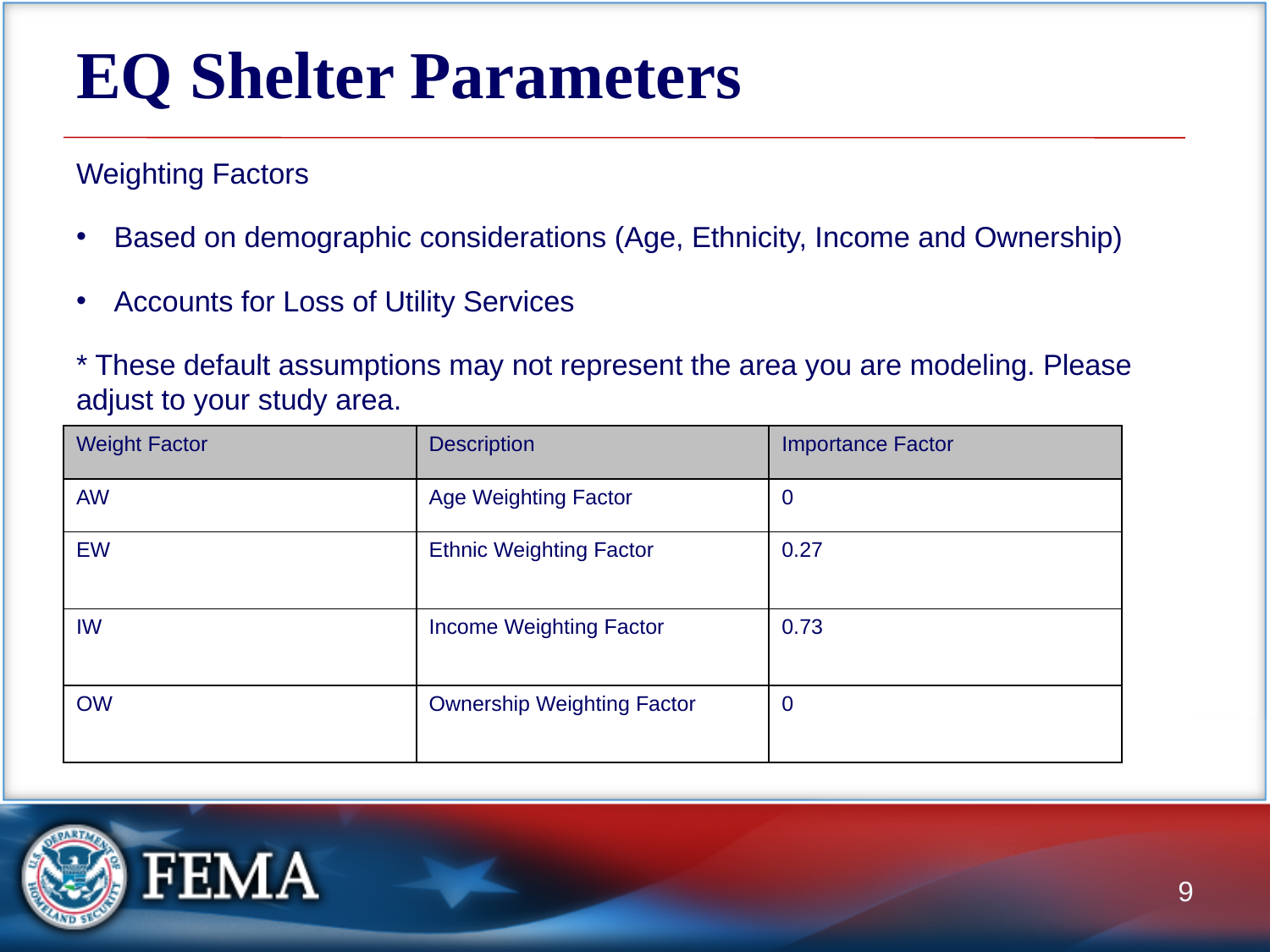

# EQ Shelter Parameters
Weighting Factors
Based on demographic considerations (Age, Ethnicity, Income and Ownership)
Accounts for Loss of Utility Services
* These default assumptions may not represent the area you are modeling. Please adjust to your study area.
| Weight Factor | Description | Importance Factor |
| --- | --- | --- |
| AW | Age Weighting Factor | 0 |
| EW | Ethnic Weighting Factor | 0.27 |
| IW | Income Weighting Factor | 0.73 |
| OW | Ownership Weighting Factor | 0 |
9